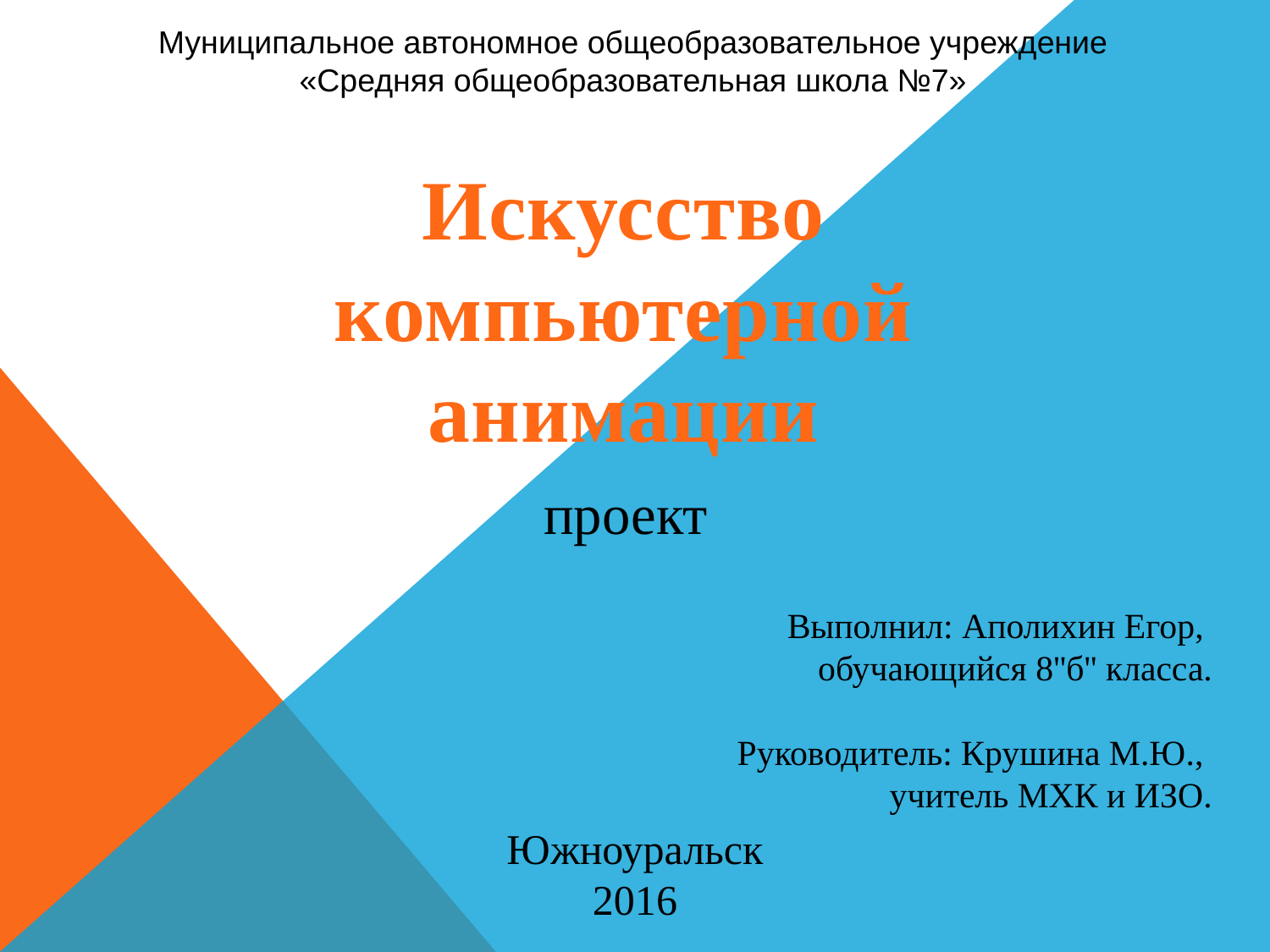

Муниципальное автономное общеобразовательное учреждение
«Средняя общеобразовательная школа №7»
# Искусство компьютерной анимации

проект

Выполнил: Аполихин Егор,
обучающийся 8''б'' класса.

Руководитель: Крушина М.Ю.,
учитель МХК и ИЗО.
Южноуральск
2016